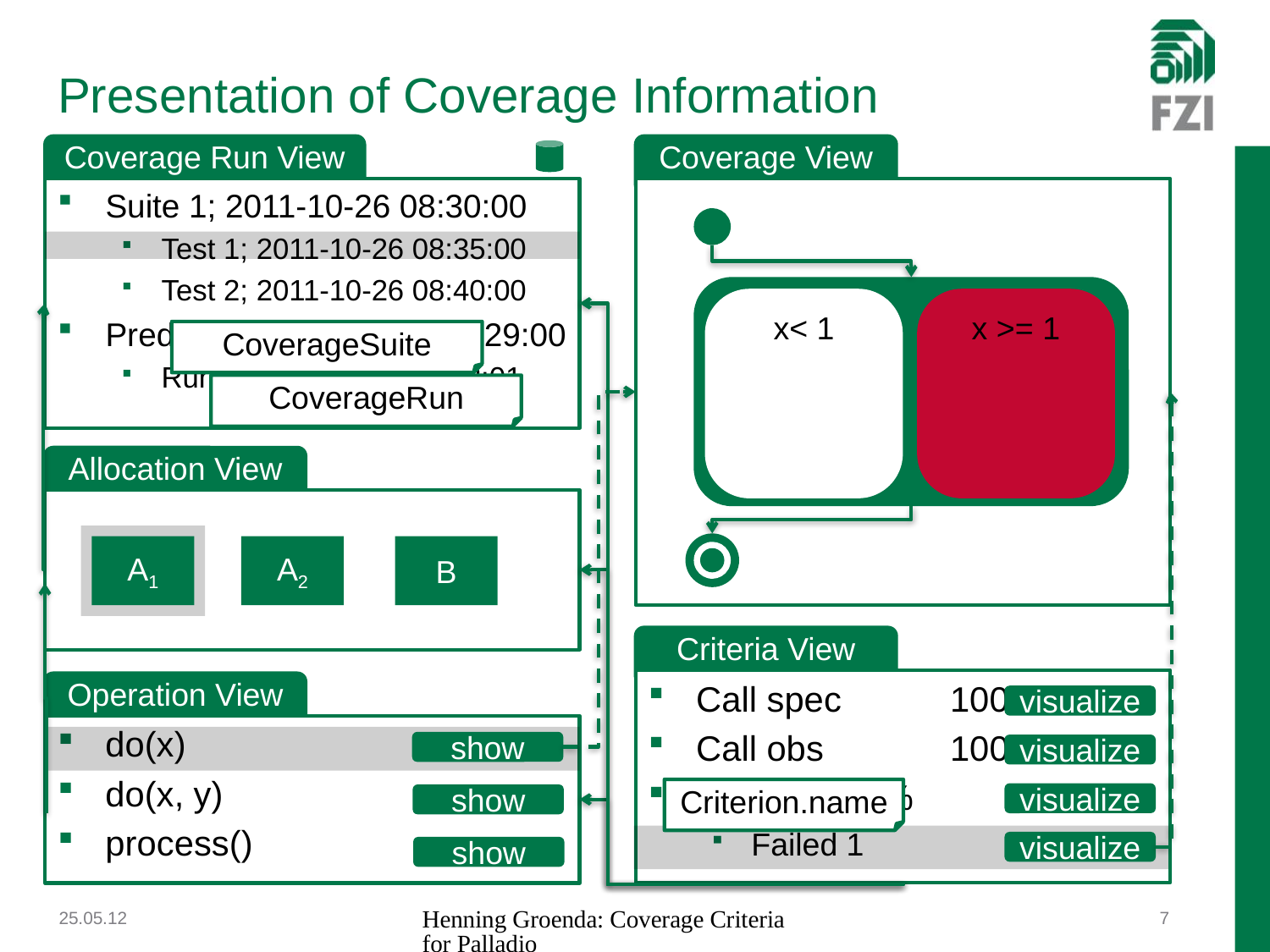

# Presentation of Coverage Information
Coverage Run View
Coverage View

Suite 1; 2011-10-26 08:30:00
Test 1; 2011-10-26 08:35:00
Test 2; 2011-10-26 08:40:00
Prediction; 2011-11-11 08:29:00
Run 1; 2011-11-11 08:38:01

x< 1
x >= 1
CoverageSuite
CoverageRun
Allocation View

A1
A2
B
Criteria View
Call spec	100%
Call obs	100%
Branch	050%
Failed 1
Operation View
visualize
do(x)
do(x, y)
process()

show
visualize
Criterion.name
visualize
show

visualize
show
25.05.12
Henning Groenda: Coverage Criteria for Palladio
7